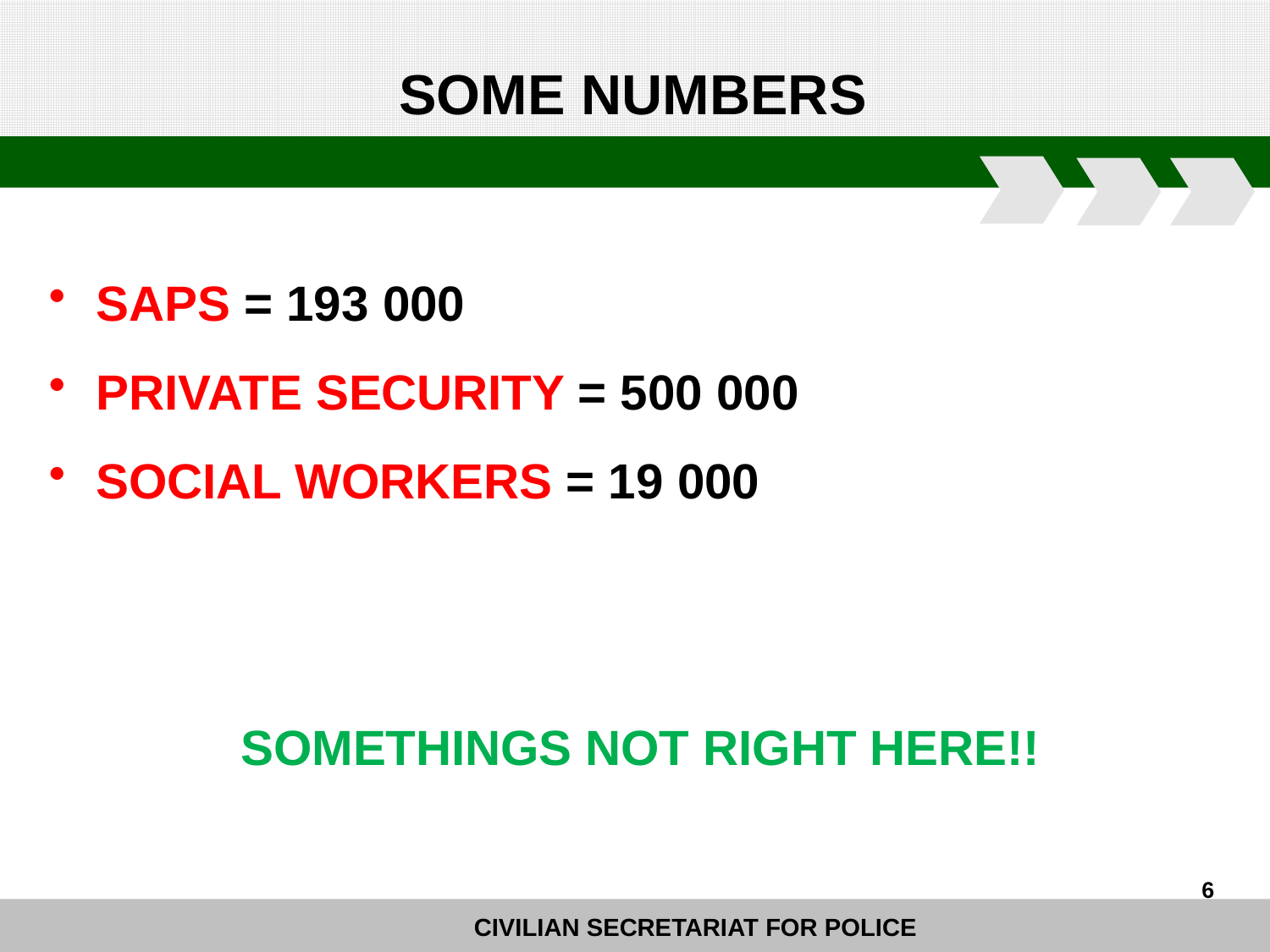

# SOME NUMBERS
SAPS = 193 000
PRIVATE SECURITY = 500 000
SOCIAL WORKERS = 19 000

SOMETHINGS NOT RIGHT HERE!!

6